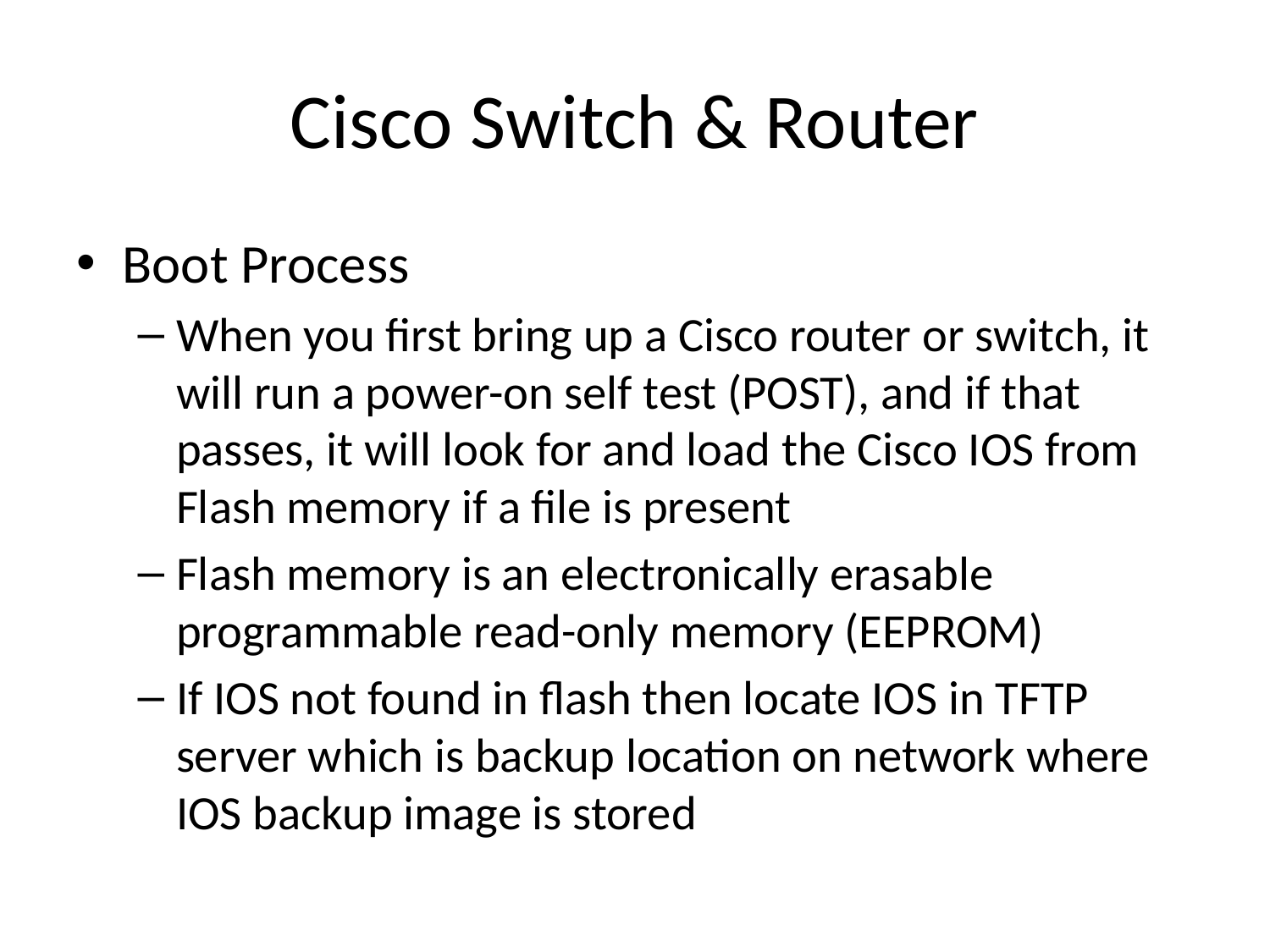

# Cisco Switch & Router
Boot Process
When you first bring up a Cisco router or switch, it will run a power-on self test (POST), and if that passes, it will look for and load the Cisco IOS from Flash memory if a file is present
Flash memory is an electronically erasable programmable read-only memory (EEPROM)
If IOS not found in flash then locate IOS in TFTP server which is backup location on network where IOS backup image is stored